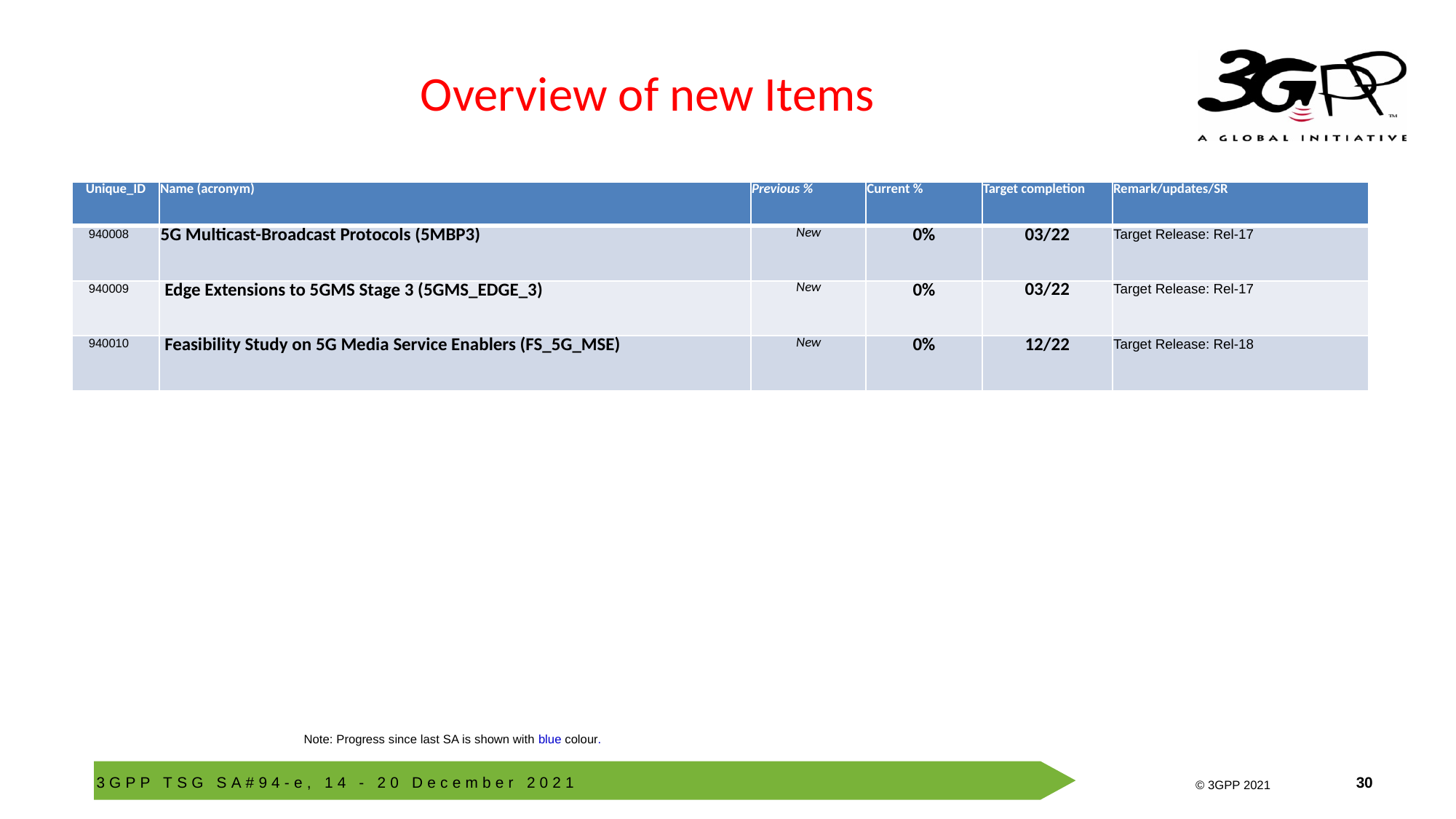

# Overview of new Items

| Unique\_ID | Name (acronym) | Previous % | Current % | Target completion | Remark/updates/SR |
| --- | --- | --- | --- | --- | --- |
| 940008 | 5G Multicast-Broadcast Protocols (5MBP3) | New | 0% | 03/22 | Target Release: Rel-17 |
| 940009 | Edge Extensions to 5GMS Stage 3 (5GMS\_EDGE\_3) | New | 0% | 03/22 | Target Release: Rel-17 |
| 940010 | Feasibility Study on 5G Media Service Enablers (FS\_5G\_MSE) | New | 0% | 12/22 | Target Release: Rel-18 |
Note: Progress since last SA is shown with blue colour.